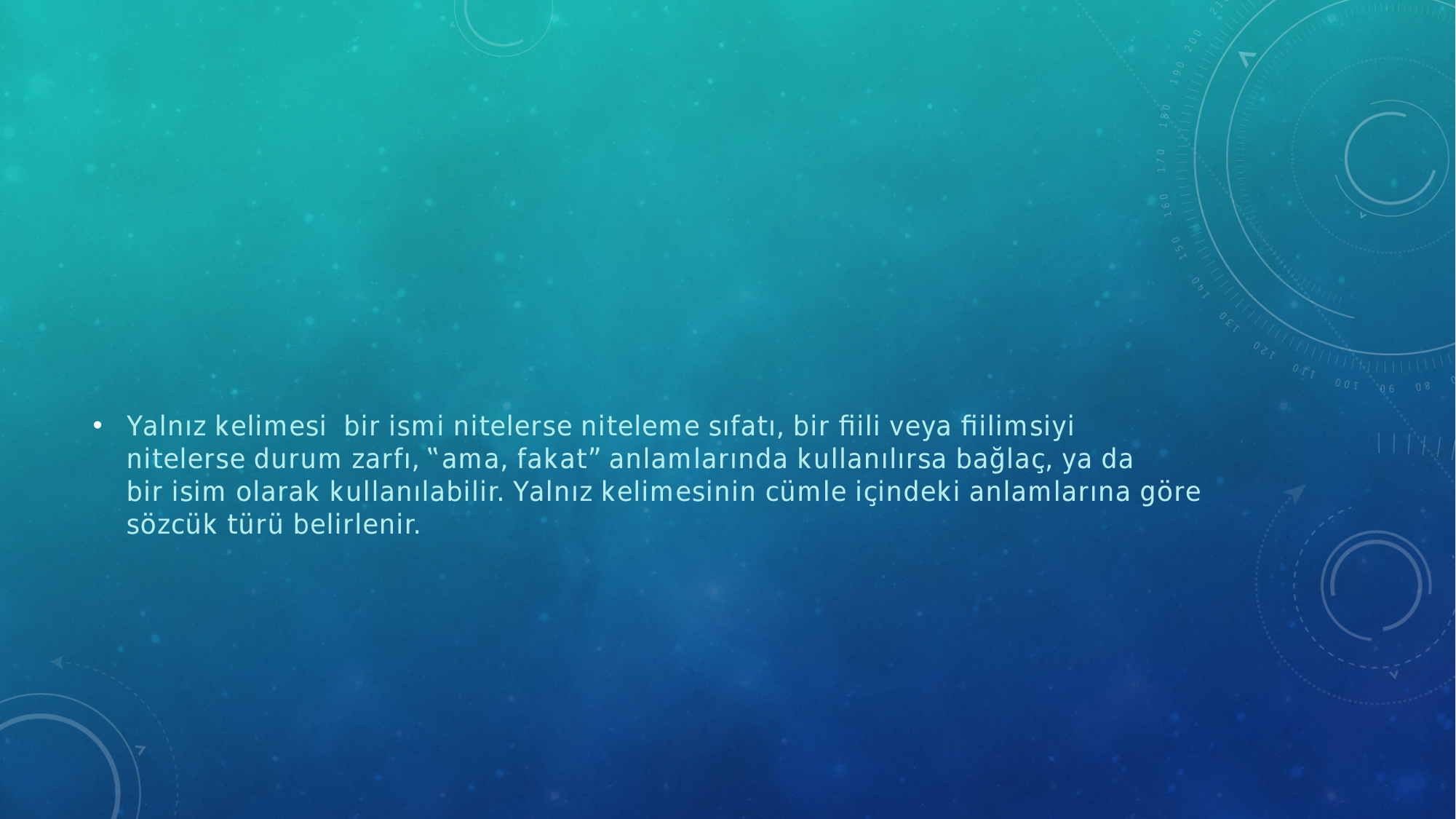

#
Yalnız kelimesi  bir ismi nitelerse niteleme sıfatı, bir fiili veya fiilimsiyi nitelerse durum zarfı, “ama, fakat” anlamlarında kullanılırsa bağlaç, ya da bir isim olarak kullanılabilir. Yalnız kelimesinin cümle içindeki anlamlarına göre sözcük türü belirlenir.